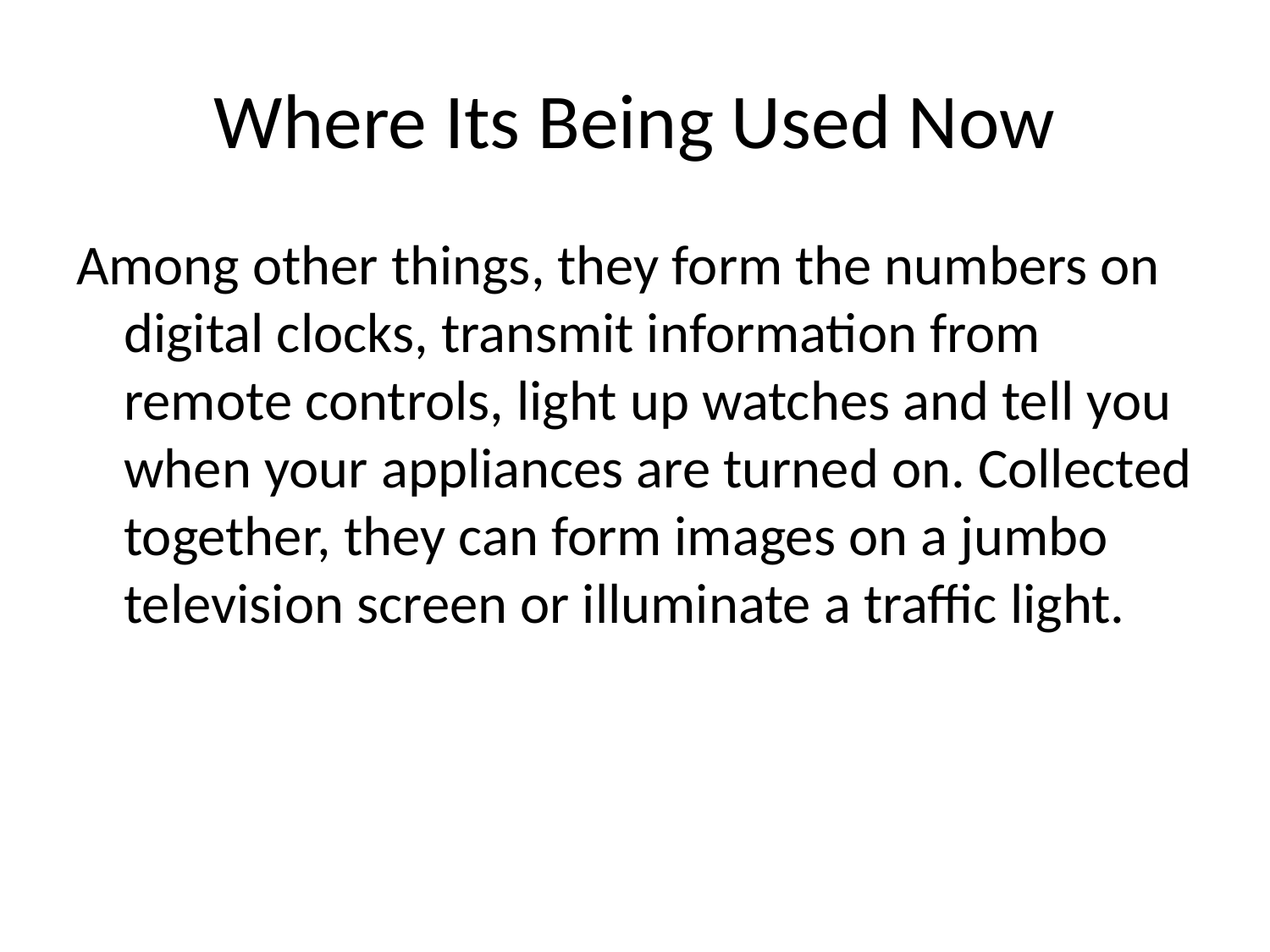

# Where Its Being Used Now
Among other things, they form the numbers on digital clocks, transmit information from remote controls, light up watches and tell you when your appliances are turned on. Collected together, they can form images on a jumbo television screen or illuminate a traffic light.